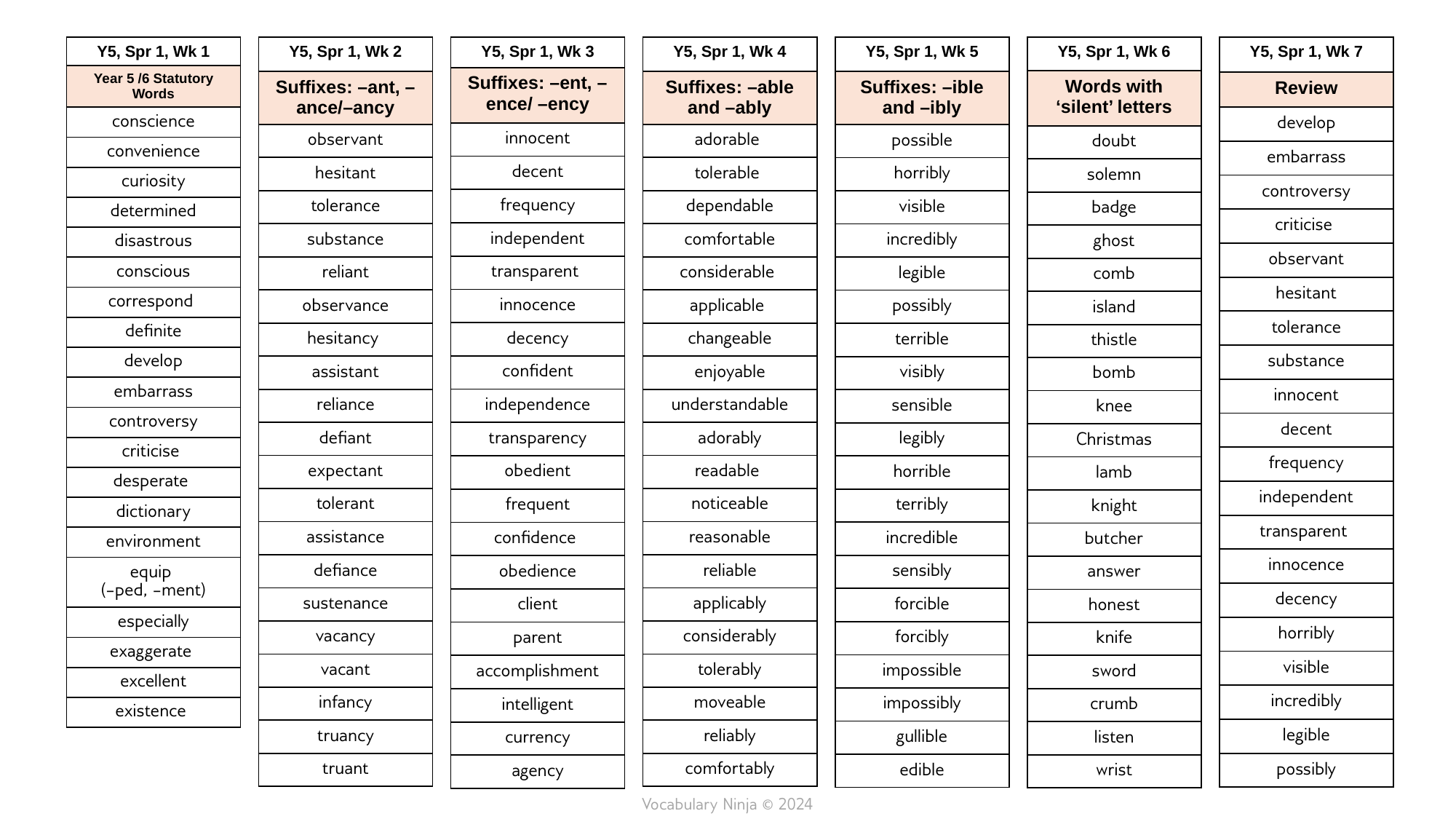

| Y5, Spr 1, Wk 2 |
| --- |
| Suffixes: –ant, –ance/–ancy |
| observant |
| hesitant |
| tolerance |
| substance |
| reliant |
| observance |
| hesitancy |
| assistant |
| reliance |
| defiant |
| expectant |
| tolerant |
| assistance |
| defiance |
| sustenance |
| vacancy |
| vacant |
| infancy |
| truancy |
| truant |
| Y5, Spr 1, Wk 5 |
| --- |
| Suffixes: –ible and –ibly |
| possible |
| horribly |
| visible |
| incredibly |
| legible |
| possibly |
| terrible |
| visibly |
| sensible |
| legibly |
| horrible |
| terribly |
| incredible |
| sensibly |
| forcible |
| forcibly |
| impossible |
| impossibly |
| gullible |
| edible |
| Y5, Spr 1, Wk 6 |
| --- |
| Words with ‘silent’ letters |
| doubt |
| solemn |
| badge |
| ghost |
| comb |
| island |
| thistle |
| bomb |
| knee |
| Christmas |
| lamb |
| knight |
| butcher |
| answer |
| honest |
| knife |
| sword |
| crumb |
| listen |
| wrist |
| Y5, Spr 1, Wk 7 |
| --- |
| Review |
| develop |
| embarrass |
| controversy |
| criticise |
| observant |
| hesitant |
| tolerance |
| substance |
| innocent |
| decent |
| frequency |
| independent |
| transparent |
| innocence |
| decency |
| horribly |
| visible |
| incredibly |
| legible |
| possibly |
| Y5, Spr 1, Wk 3 |
| --- |
| Suffixes: –ent, –ence/ –ency |
| innocent |
| decent |
| frequency |
| independent |
| transparent |
| innocence |
| decency |
| confident |
| independence |
| transparency |
| obedient |
| frequent |
| confidence |
| obedience |
| client |
| parent |
| accomplishment |
| intelligent |
| currency |
| agency |
| Y5, Spr 1, Wk 4 |
| --- |
| Suffixes: –able and –ably |
| adorable |
| tolerable |
| dependable |
| comfortable |
| considerable |
| applicable |
| changeable |
| enjoyable |
| understandable |
| adorably |
| readable |
| noticeable |
| reasonable |
| reliable |
| applicably |
| considerably |
| tolerably |
| moveable |
| reliably |
| comfortably |
| Y5, Spr 1, Wk 1 |
| --- |
| Year 5 /6 Statutory Words |
| conscience |
| convenience |
| curiosity |
| determined |
| disastrous |
| conscious |
| correspond |
| definite |
| develop |
| embarrass |
| controversy |
| criticise |
| desperate |
| dictionary |
| environment |
| equip (–ped, –ment) |
| especially |
| exaggerate |
| excellent |
| existence |
Vocabulary Ninja © 2024